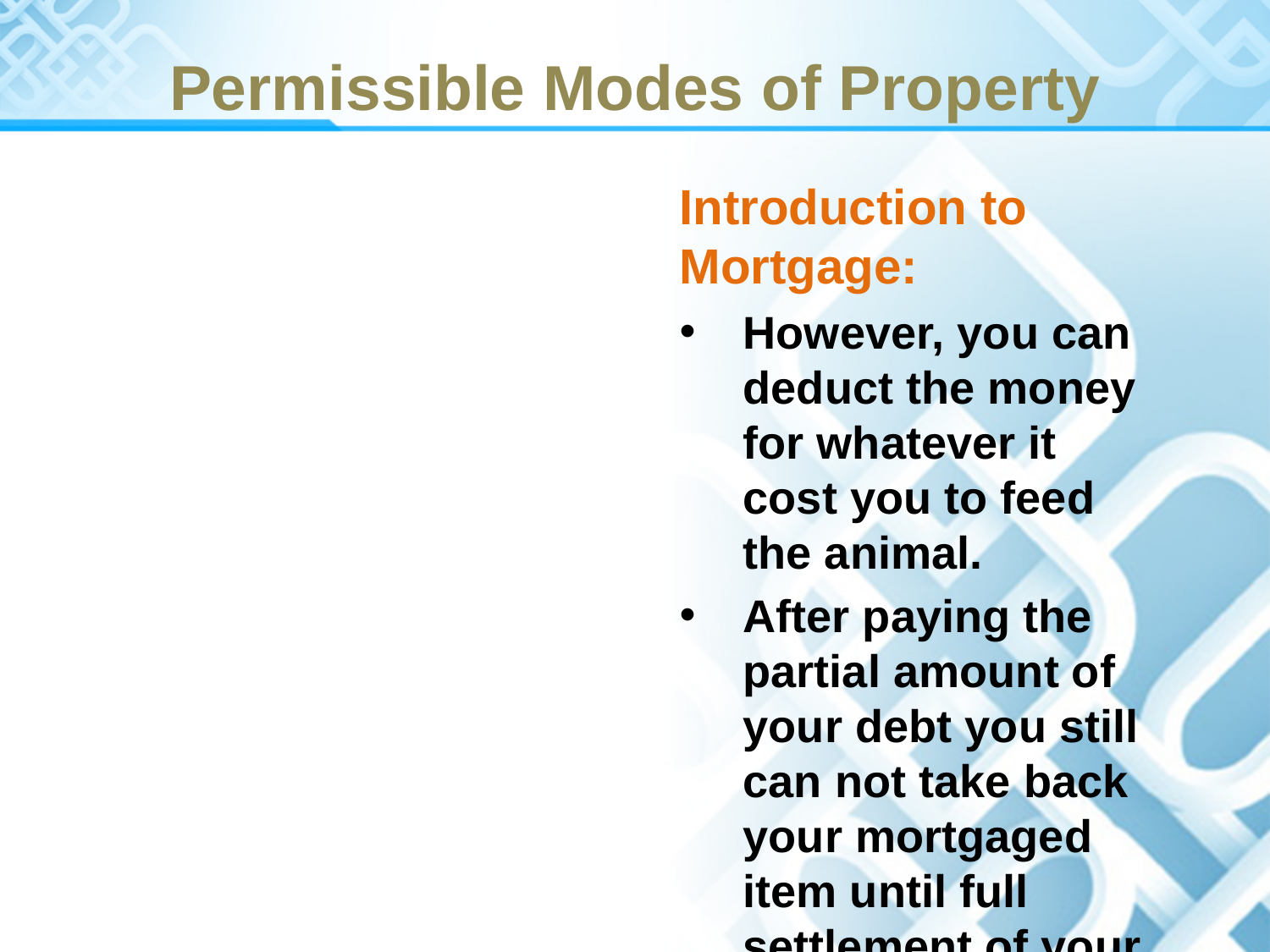

Permissible Modes of Property
Introduction to Mortgage:
However, you can deduct the money for whatever it cost you to feed the animal.
After paying the partial amount of your debt you still can not take back your mortgaged item until full settlement of your debt.